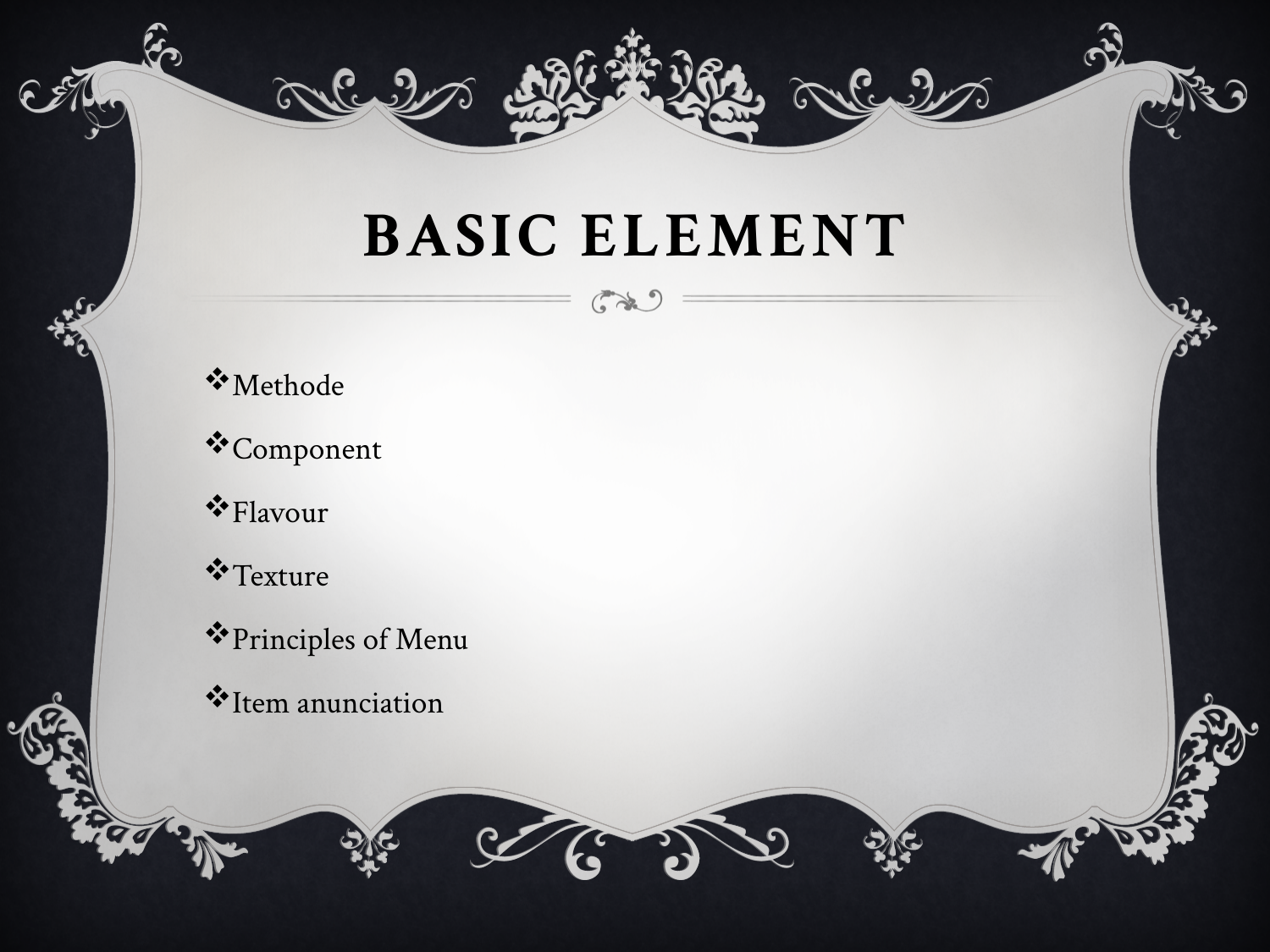

# Basic Element
Methode
Component
Flavour
Texture
Principles of Menu
Item anunciation